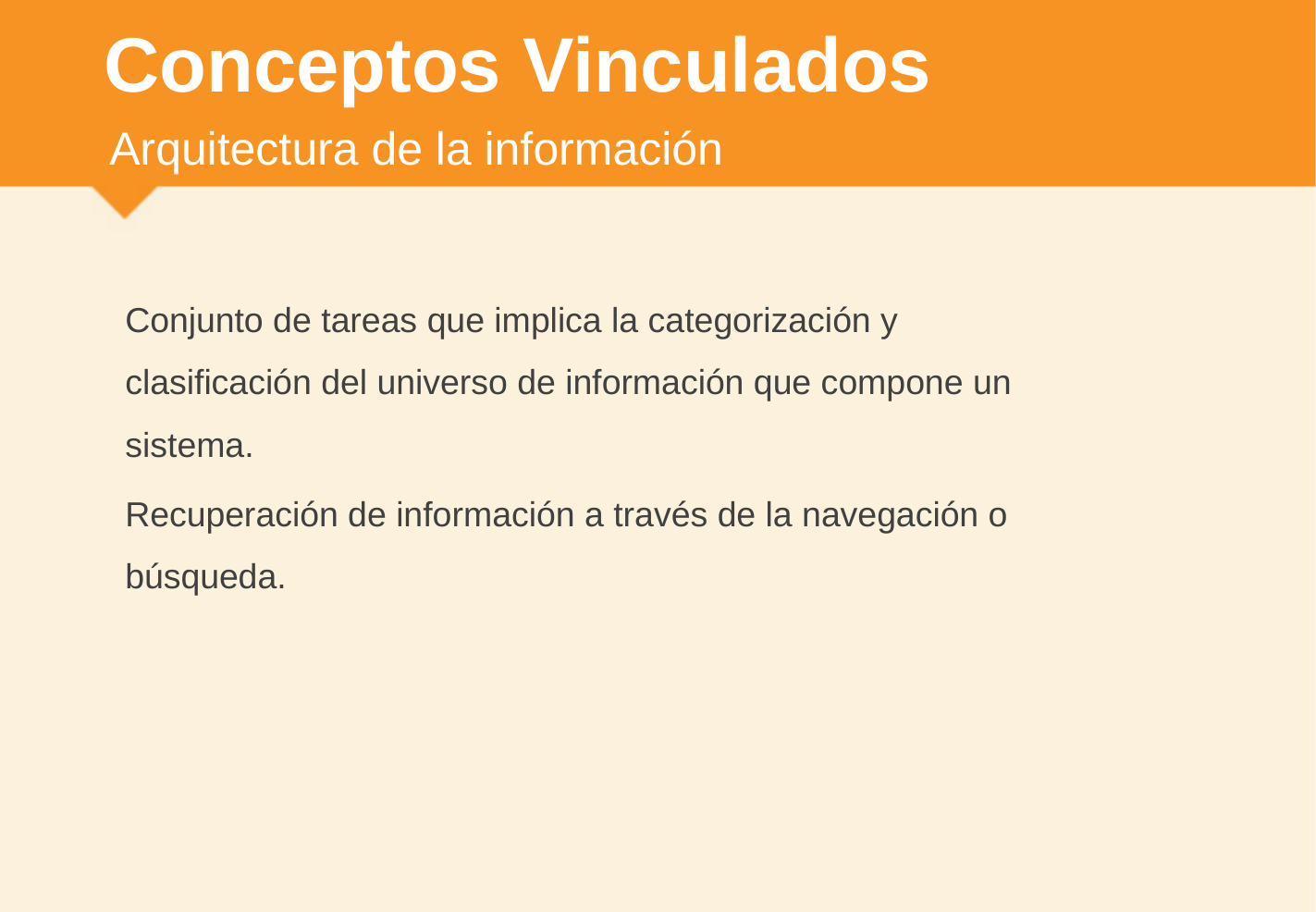

# Conceptos Vinculados
Arquitectura de la información
Conjunto de tareas que implica la categorización y clasificación del universo de información que compone un sistema.
Recuperación de información a través de la navegación o búsqueda.